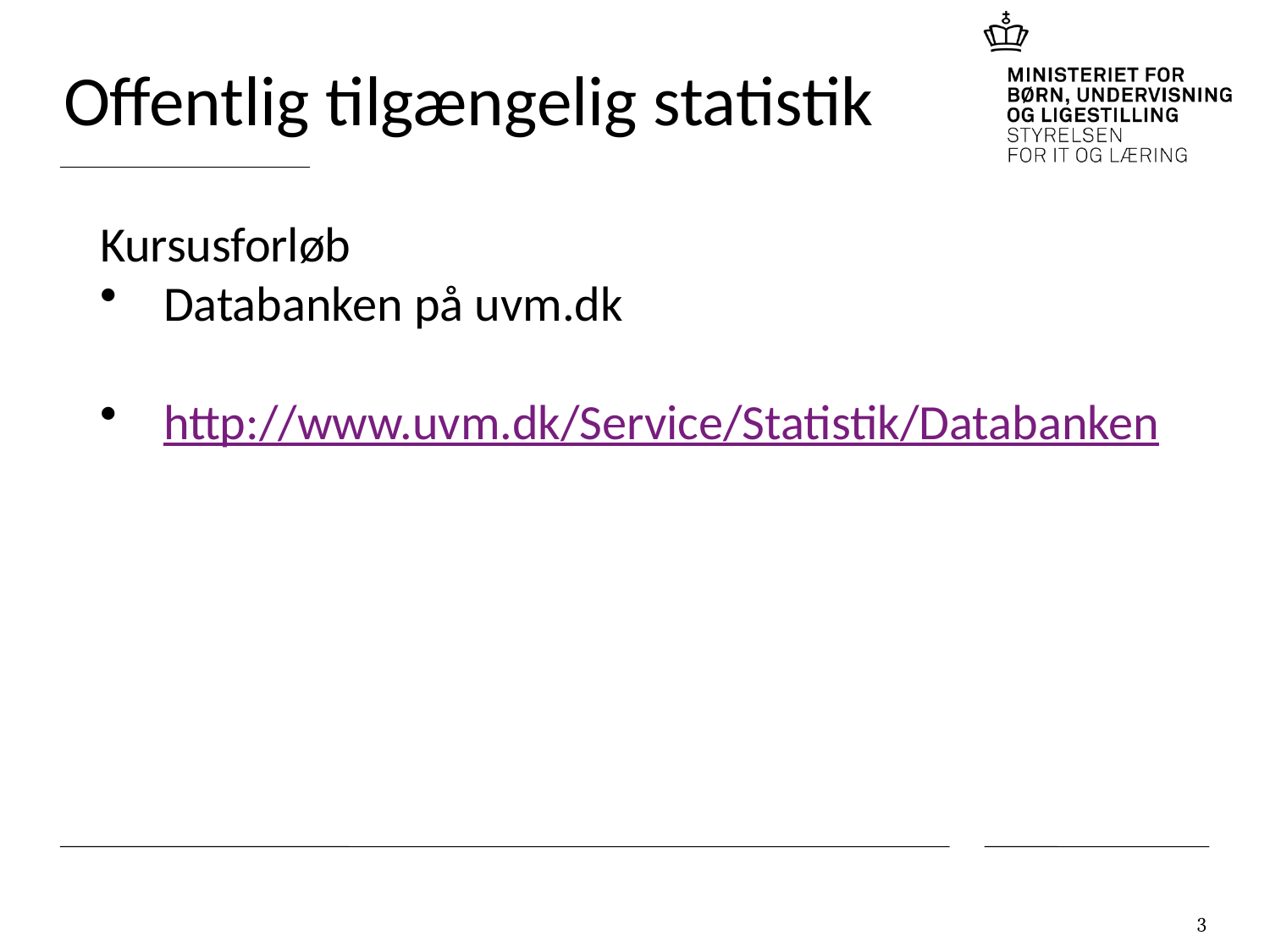

# Offentlig tilgængelig statistik
Kursusforløb
Databanken på uvm.dk

http://www.uvm.dk/Service/Statistik/Databanken

3